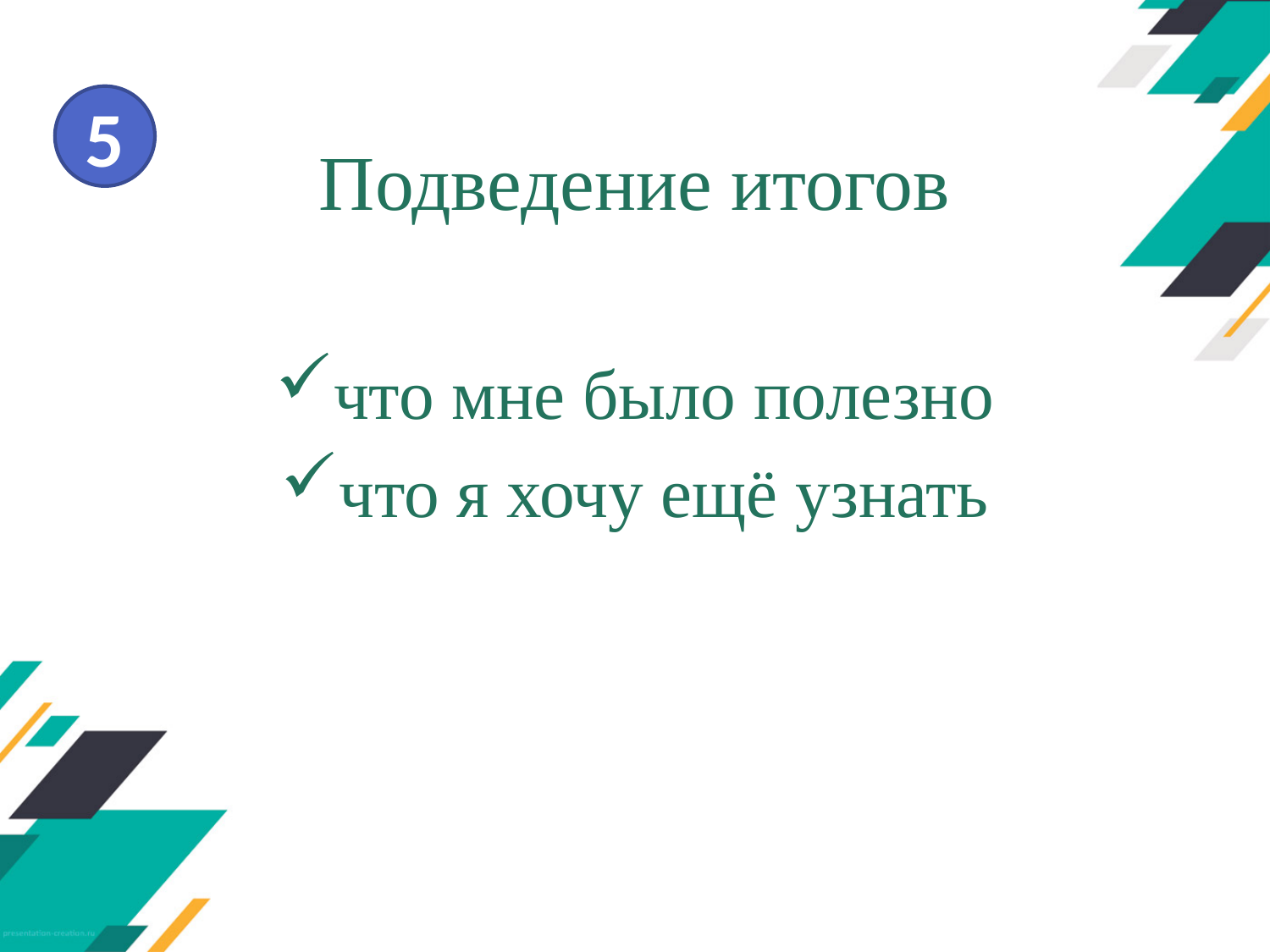

5
Подведение итогов

что мне было полезно
что я хочу ещё узнать